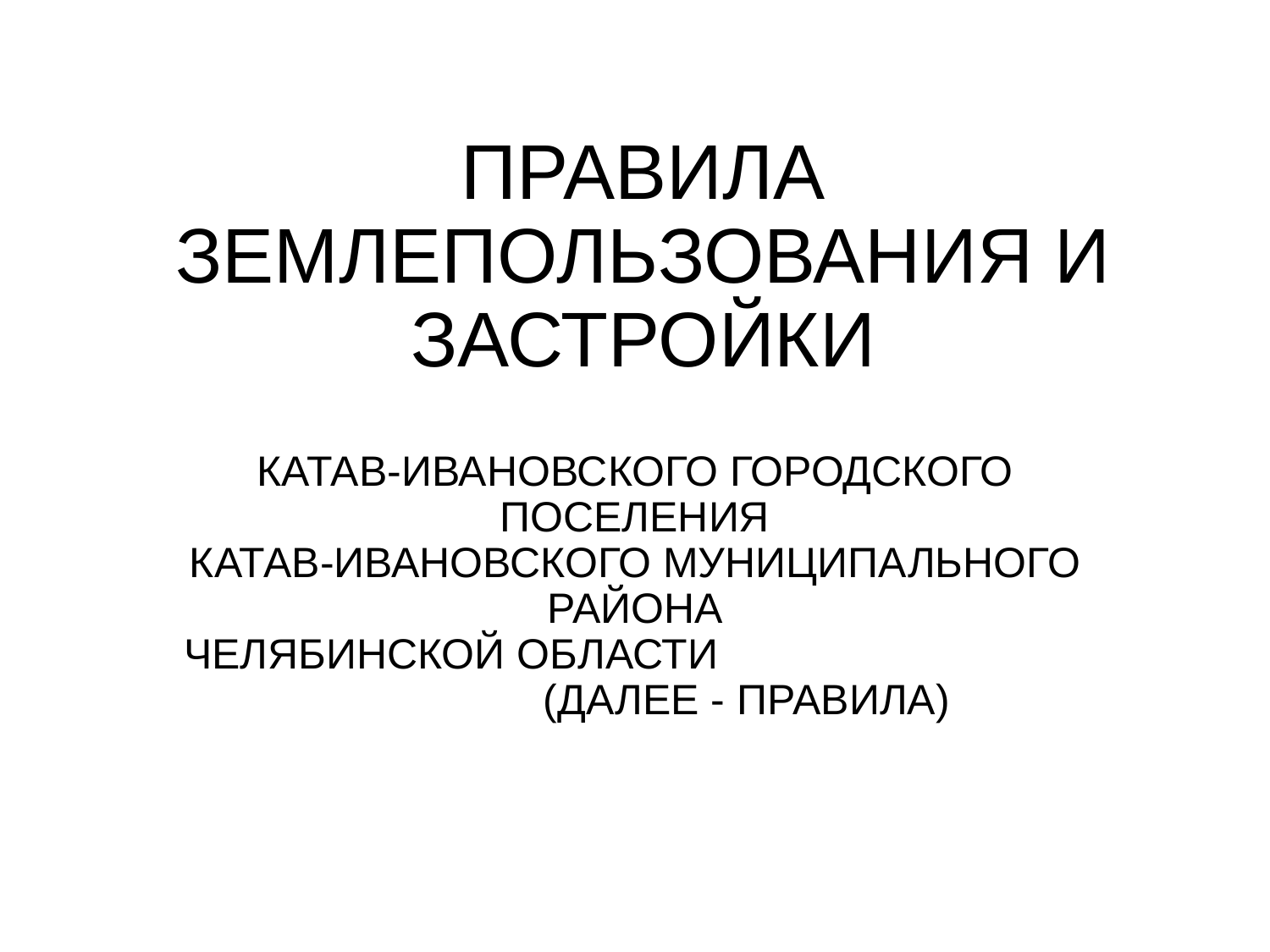

# ПРАВИЛА ЗЕМЛЕПОЛЬЗОВАНИЯ И ЗАСТРОЙКИ
КАТАВ-ИВАНОВСКОГО ГОРОДСКОГО ПОСЕЛЕНИЯ
КАТАВ-ИВАНОВСКОГО МУНИЦИПАЛЬНОГО РАЙОНА
 ЧЕЛЯБИНСКОЙ ОБЛАСТИ                                                    (ДАЛЕЕ - ПРАВИЛА)